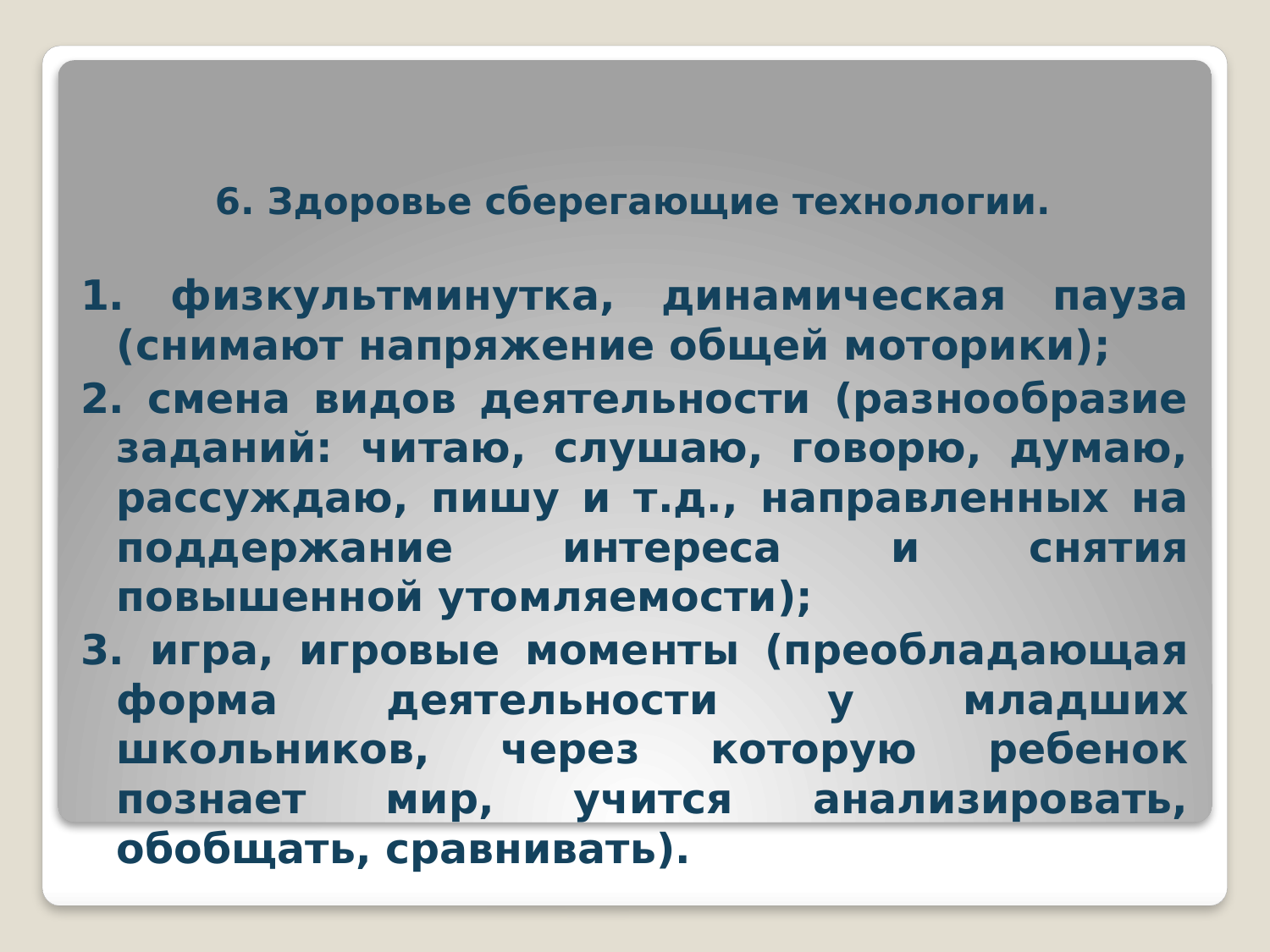

# 6. Здоровье сберегающие технологии.
1. физкультминутка, динамическая пауза (снимают напряжение общей моторики);
2. смена видов деятельности (разнообразие заданий: читаю, слушаю, говорю, думаю, рассуждаю, пишу и т.д., направленных на поддержание интереса и снятия повышенной утомляемости);
3. игра, игровые моменты (преобладающая форма деятельности у младших школьников, через которую ребенок познает мир, учится анализировать, обобщать, сравнивать).